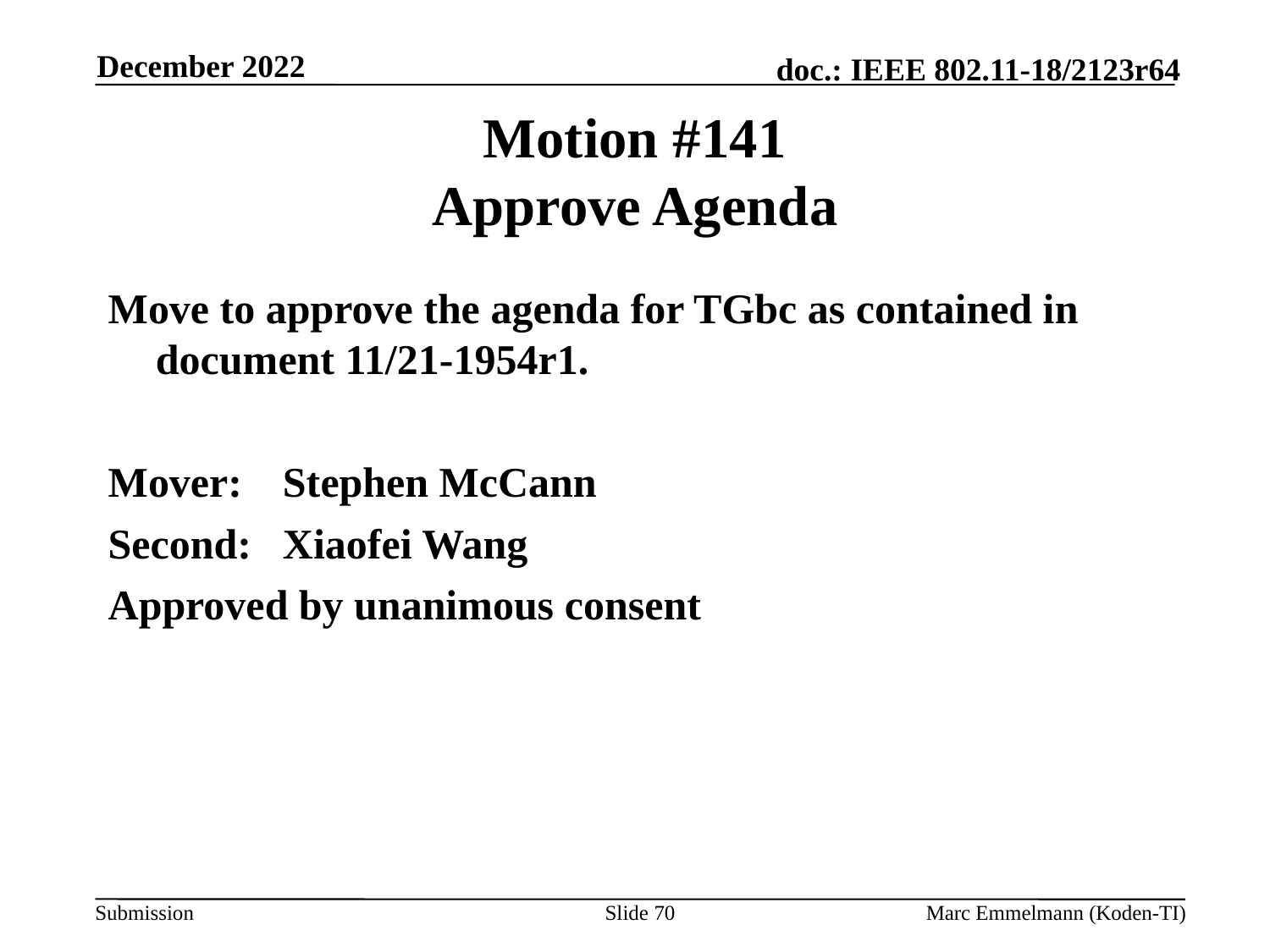

December 2022
# Motion #141 Approve Agenda
Move to approve the agenda for TGbc as contained in document 11/21-1954r1.

Mover:	Stephen McCann
Second:	Xiaofei Wang
Approved by unanimous consent
Slide 70
Marc Emmelmann (Koden-TI)